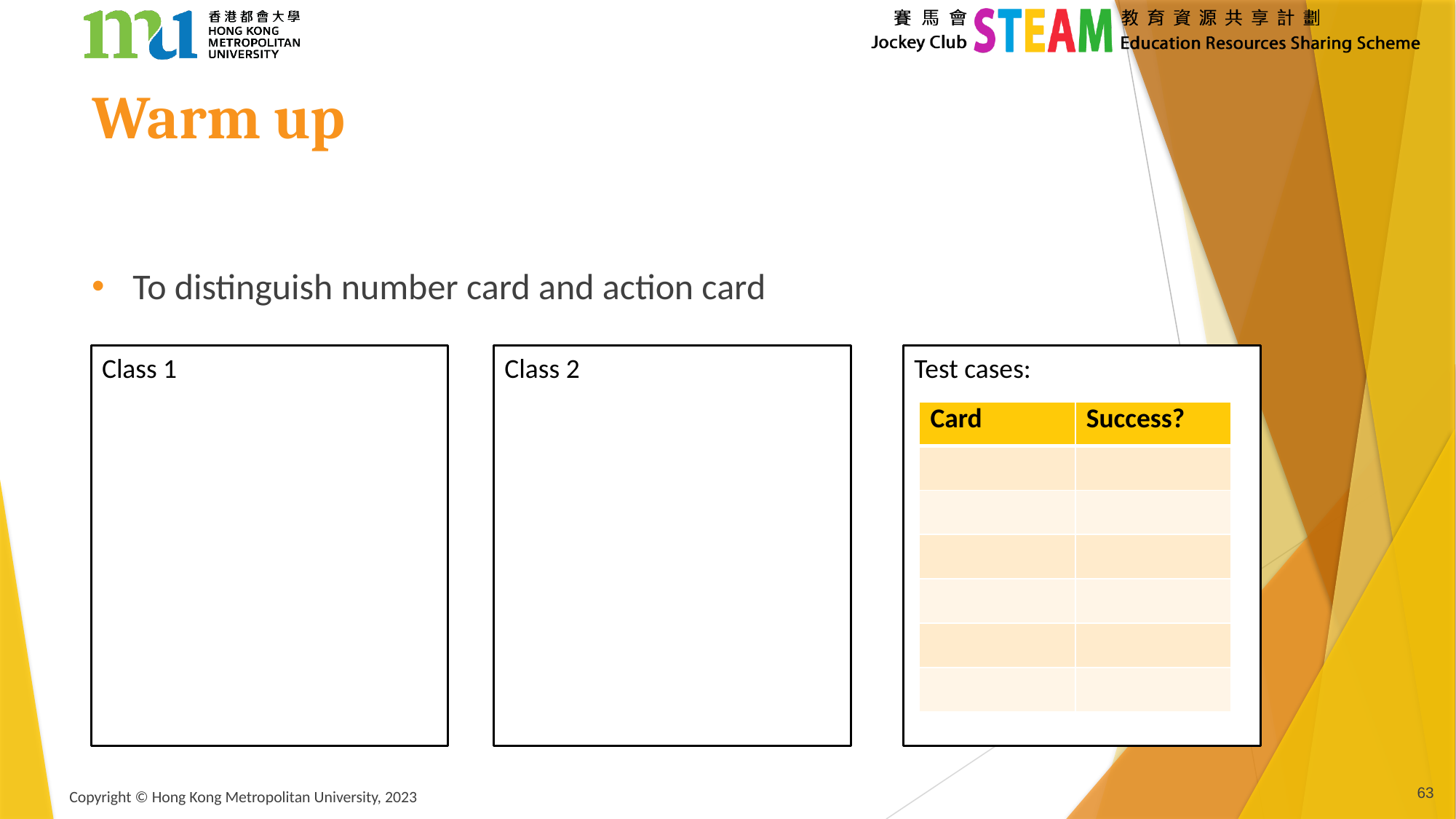

# Warm up
To distinguish number card and action card
Class 1
Class 2
Test cases:
| Card | Success? |
| --- | --- |
|  |  |
|  |  |
|  |  |
|  |  |
|  |  |
|  |  |
63